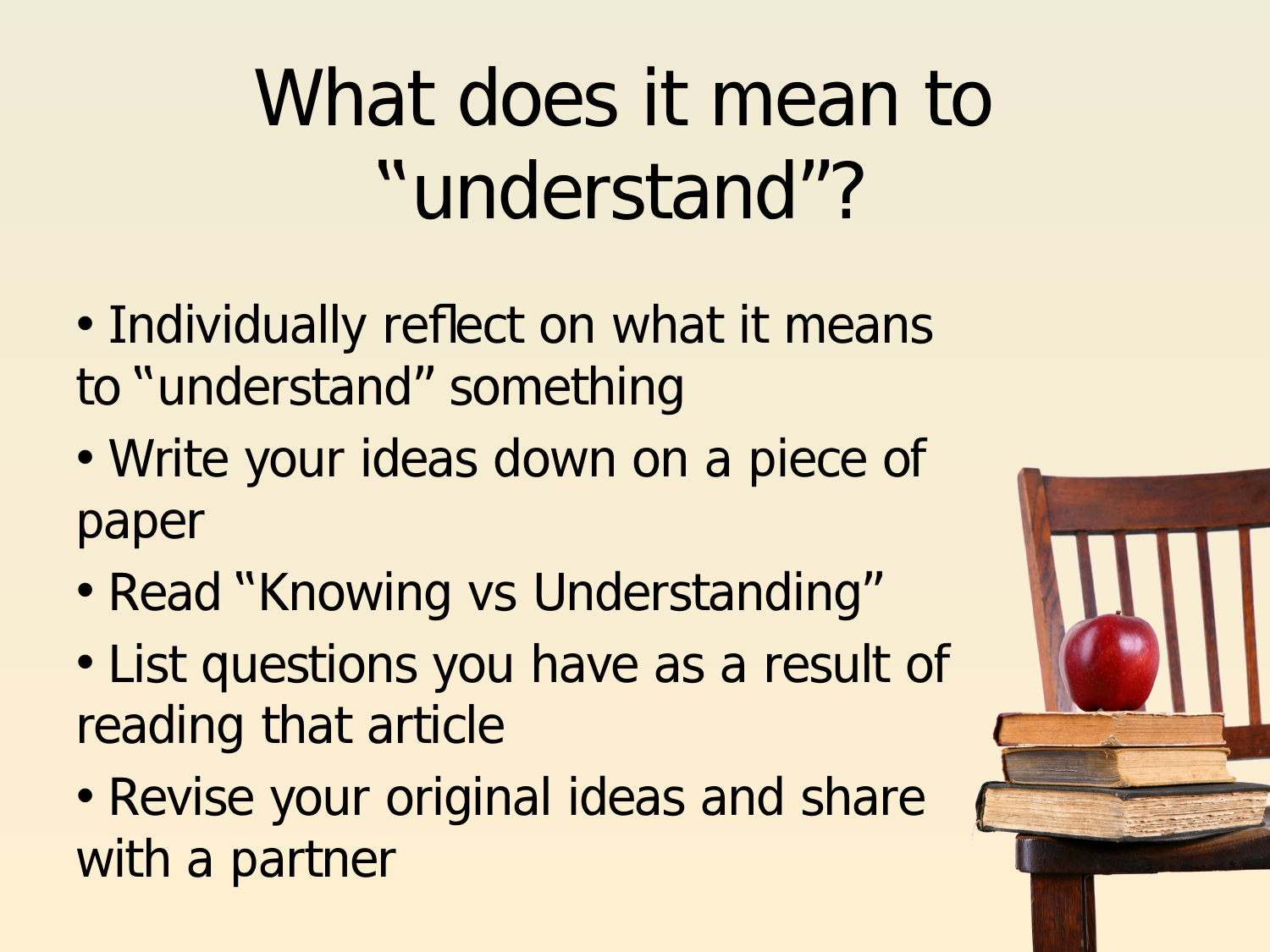

# What does it mean to “understand”?
 Individually reflect on what it means to “understand” something
 Write your ideas down on a piece of paper
 Read “Knowing vs Understanding”
 List questions you have as a result of reading that article
 Revise your original ideas and share with a partner